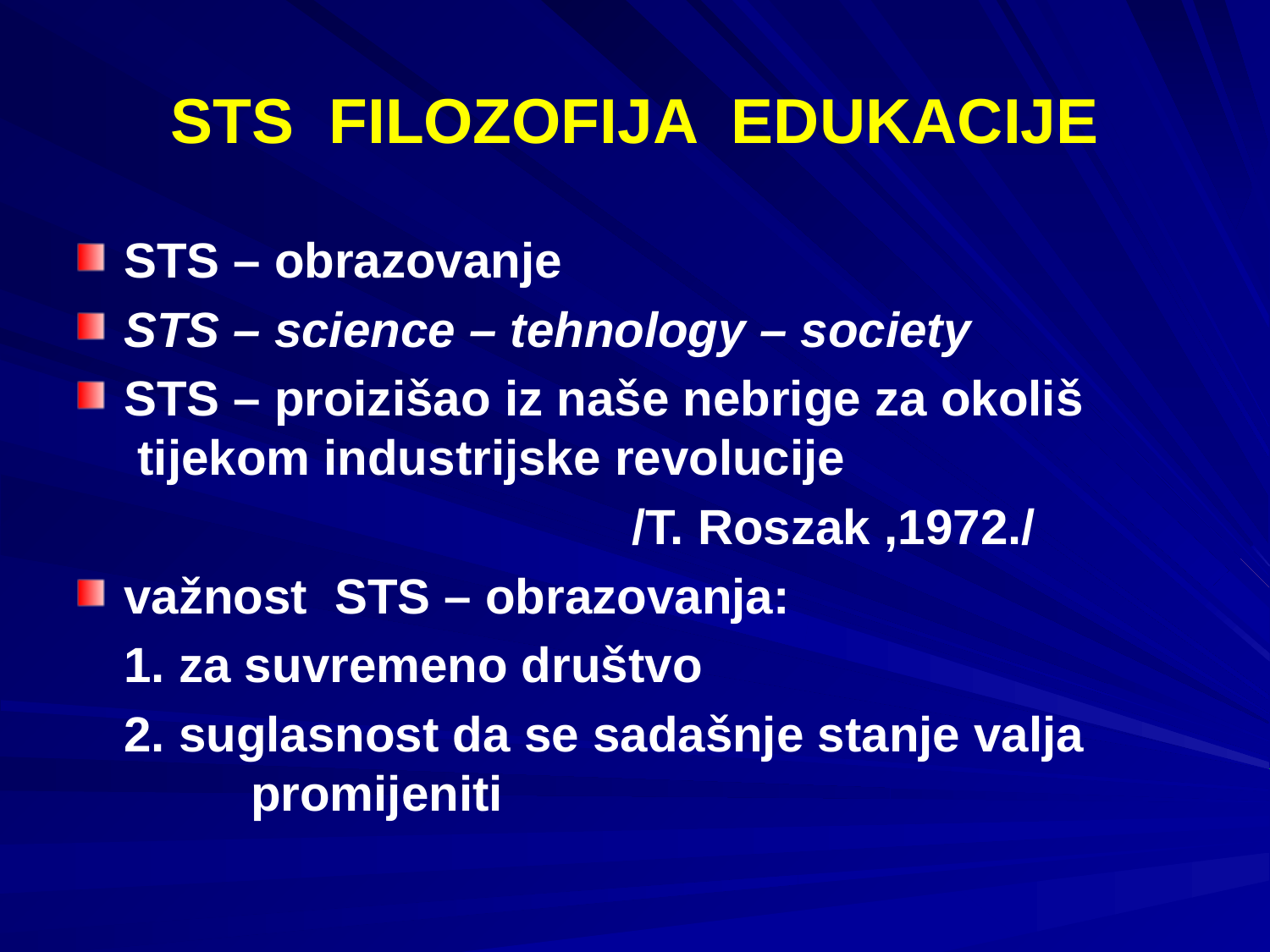

# STS  FILOZOFIJA  EDUKACIJE
STS – obrazovanje
STS – science – tehnology – society
STS – proizišao iz naše nebrige za okoliš 	     tijekom industrijske revolucije
					/T. Roszak ,1972./
važnost  STS – obrazovanja:
	1. za suvremeno društvo
	2. suglasnost da se sadašnje stanje valja       	promijeniti